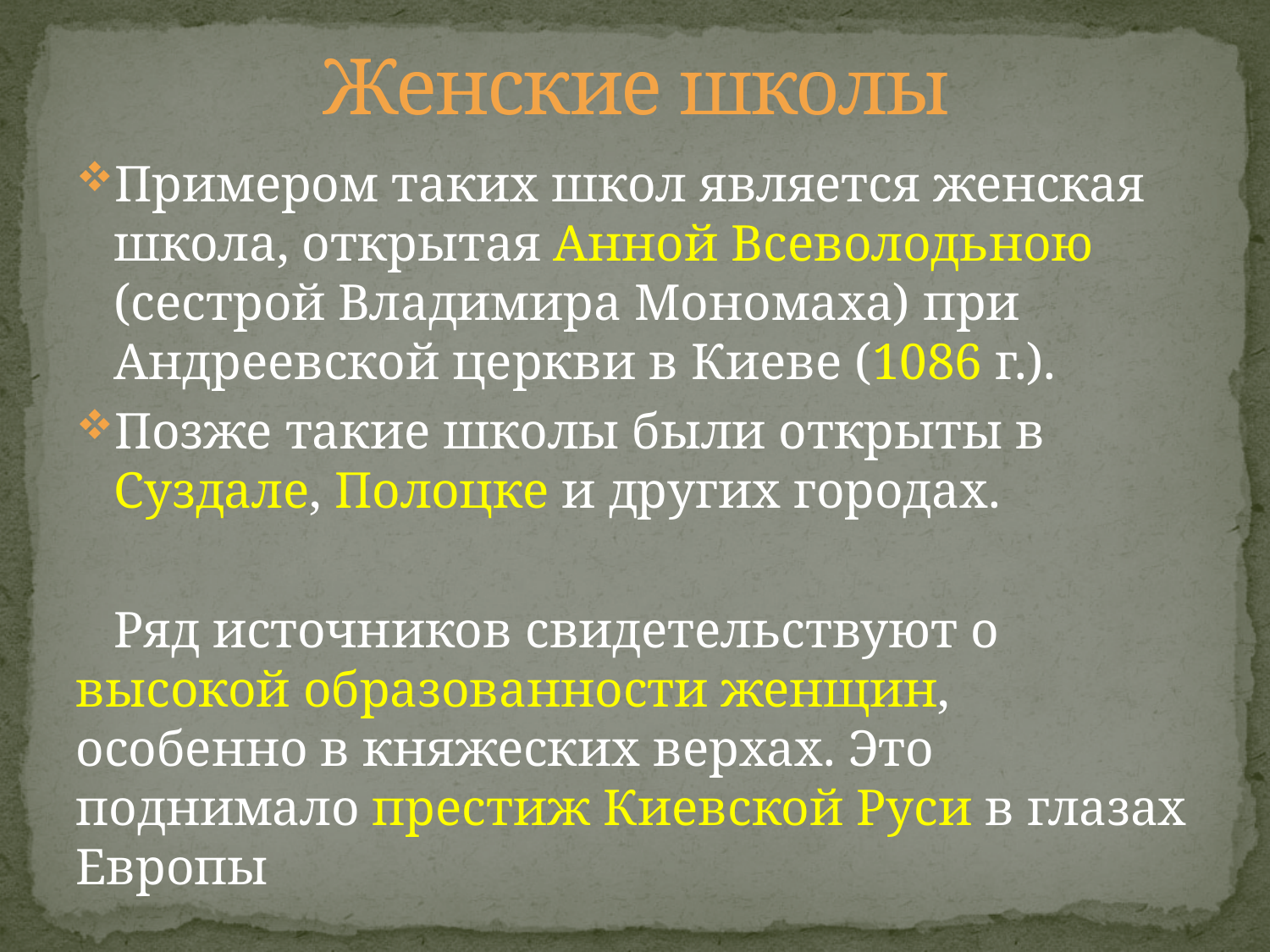

# Женские школы
Примером таких школ является женская школа, открытая Анной Всеволодьною (сестрой Владимира Мономаха) при Андреевской церкви в Киеве (1086 г.).
Позже такие школы были открыты в Суздале, Полоцке и других городах.

Ряд источников свидетельствуют о высокой образованности женщин, особенно в княжеских верхах. Это поднимало престиж Киевской Руси в глазах Европы